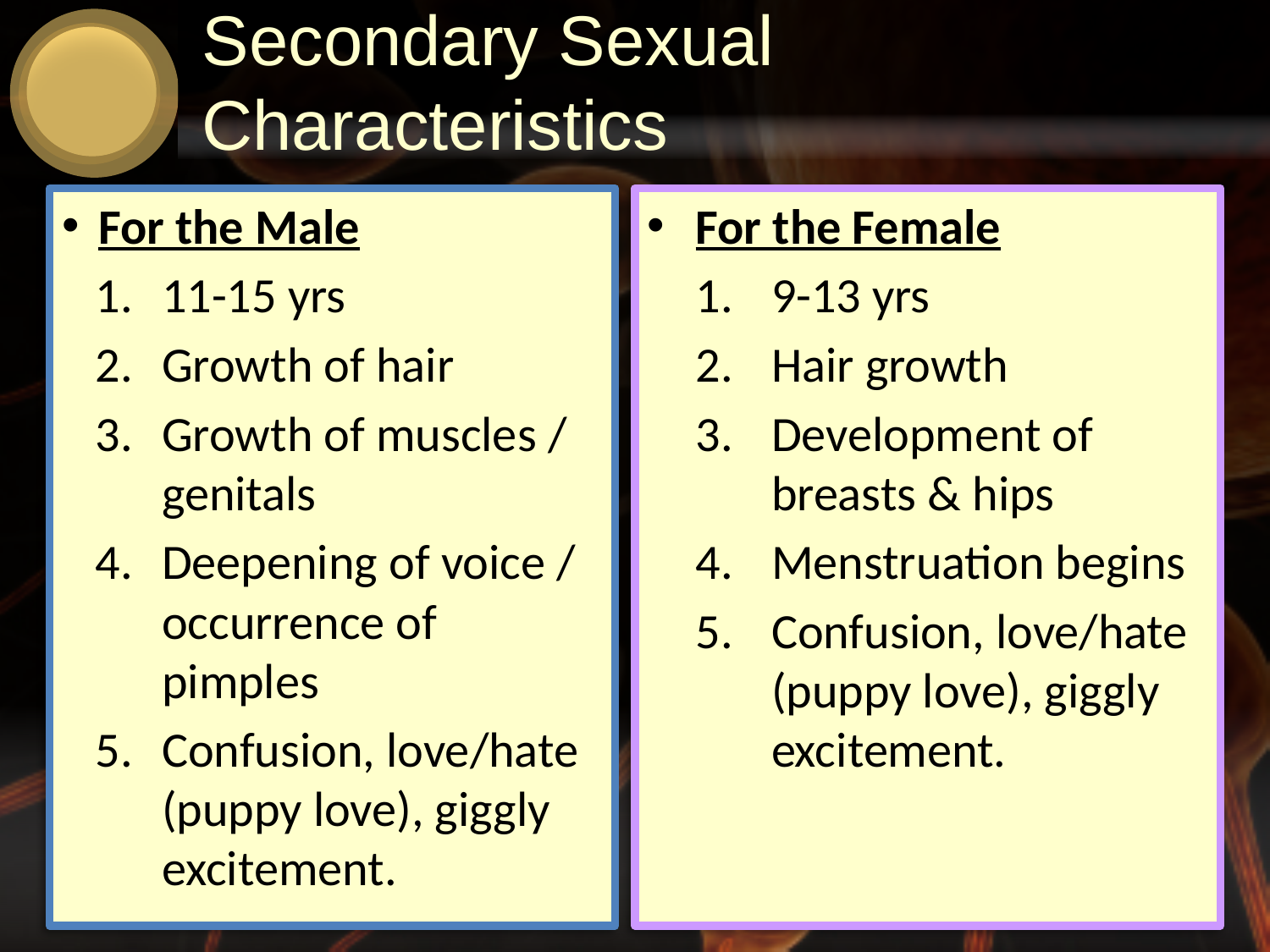

# Secondary Sexual Characteristics
For the Male
1.	11-15 yrs
2.	Growth of hair
3.	Growth of muscles / genitals
4.	Deepening of voice / occurrence of pimples
5.	Confusion, love/hate (puppy love), giggly excitement.
For the Female
1.	9-13 yrs
2.	Hair growth
3.	Development of breasts & hips
4.	Menstruation begins
5.	Confusion, love/hate (puppy love), giggly excitement.